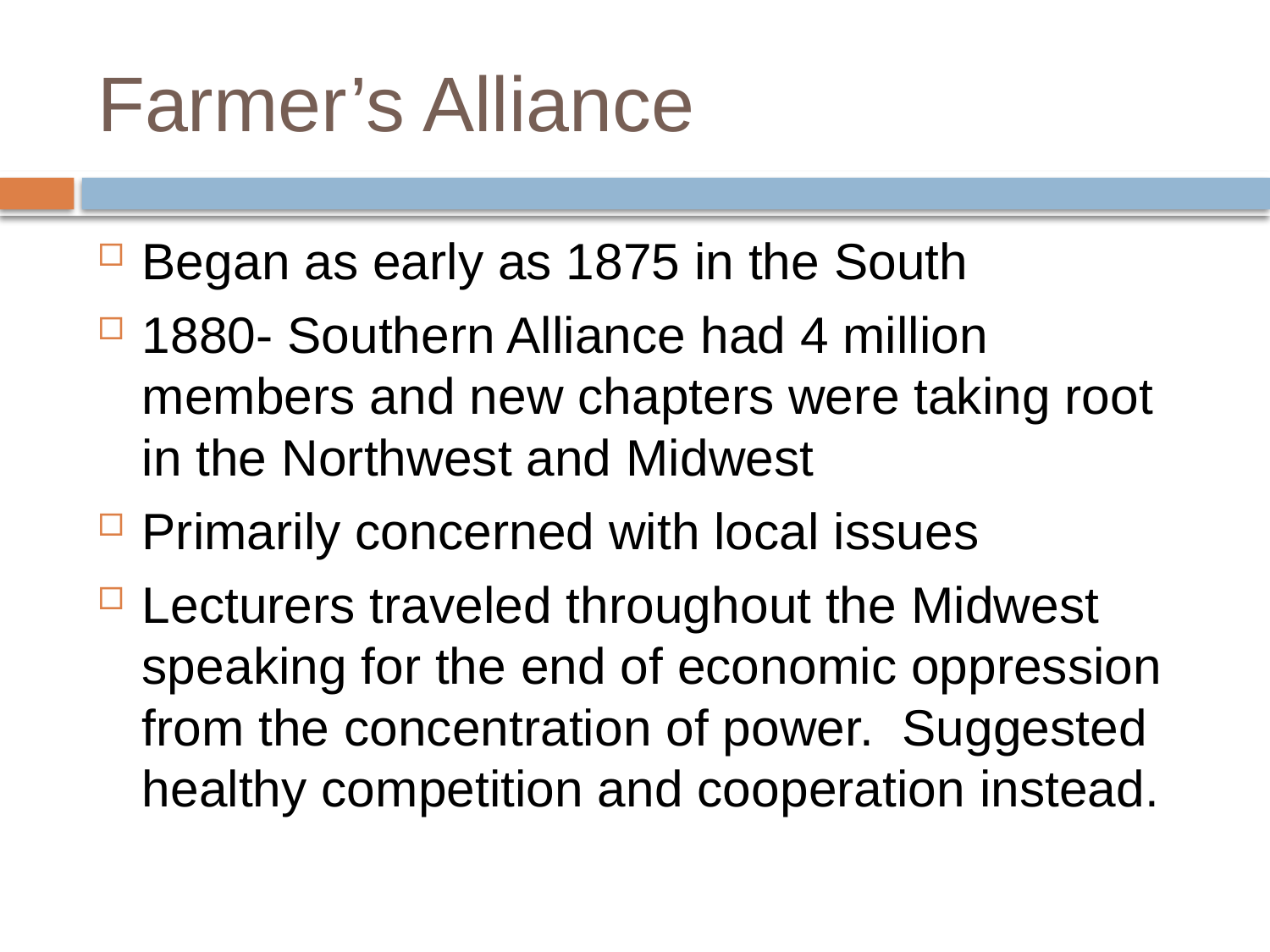

# Farmer’s Alliance
Began as early as 1875 in the South
1880- Southern Alliance had 4 million members and new chapters were taking root in the Northwest and Midwest
Primarily concerned with local issues
Lecturers traveled throughout the Midwest speaking for the end of economic oppression from the concentration of power.  Suggested healthy competition and cooperation instead.